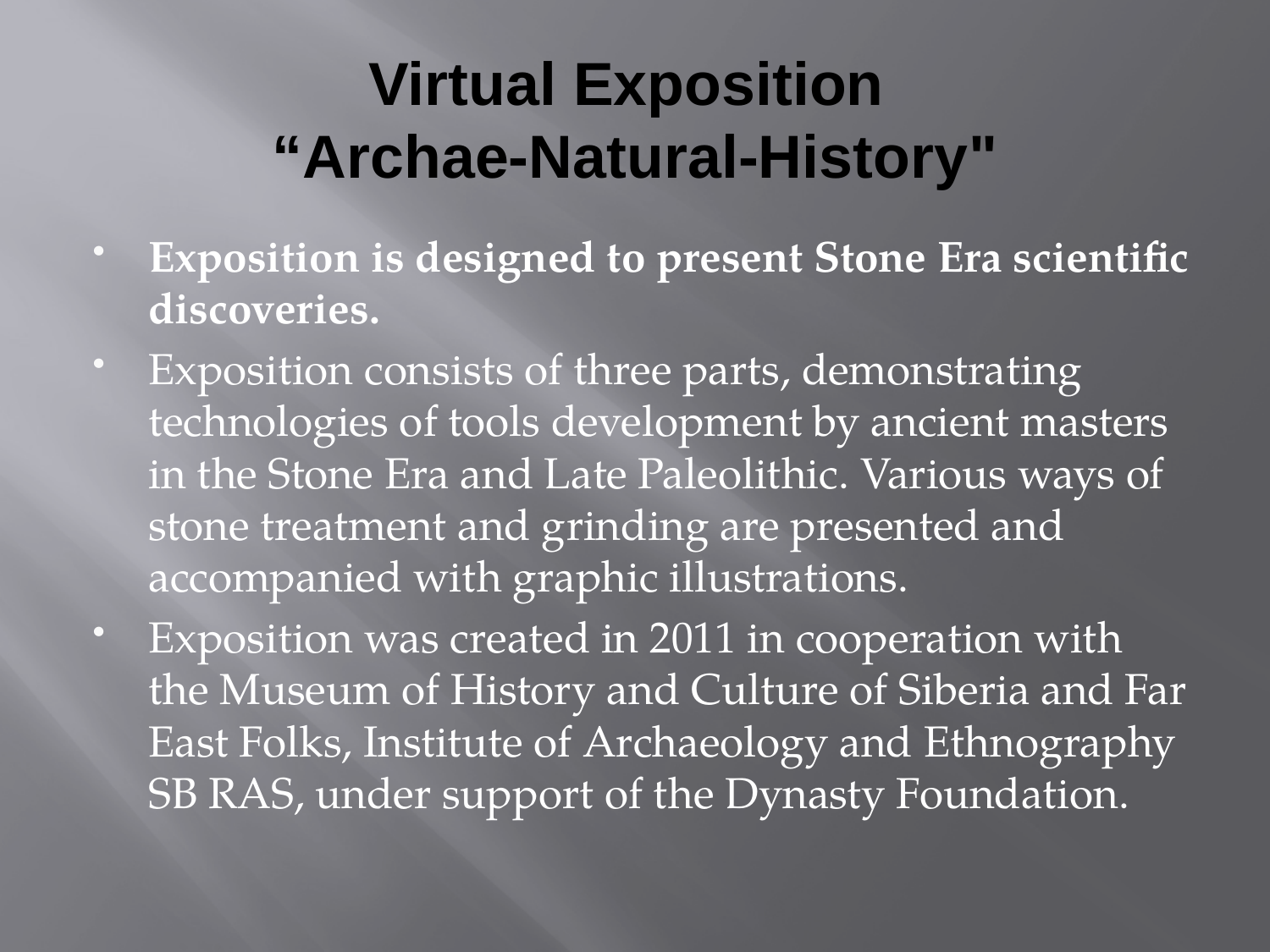

# Virtual Exposition “Archae-Natural-History"
Exposition is designed to present Stone Era scientific discoveries.
Exposition consists of three parts, demonstrating technologies of tools development by ancient masters in the Stone Era and Late Paleolithic. Various ways of stone treatment and grinding are presented and accompanied with graphic illustrations.
Exposition was created in 2011 in cooperation with the Museum of History and Culture of Siberia and Far East Folks, Institute of Archaeology and Ethnography SB RAS, under support of the Dynasty Foundation.